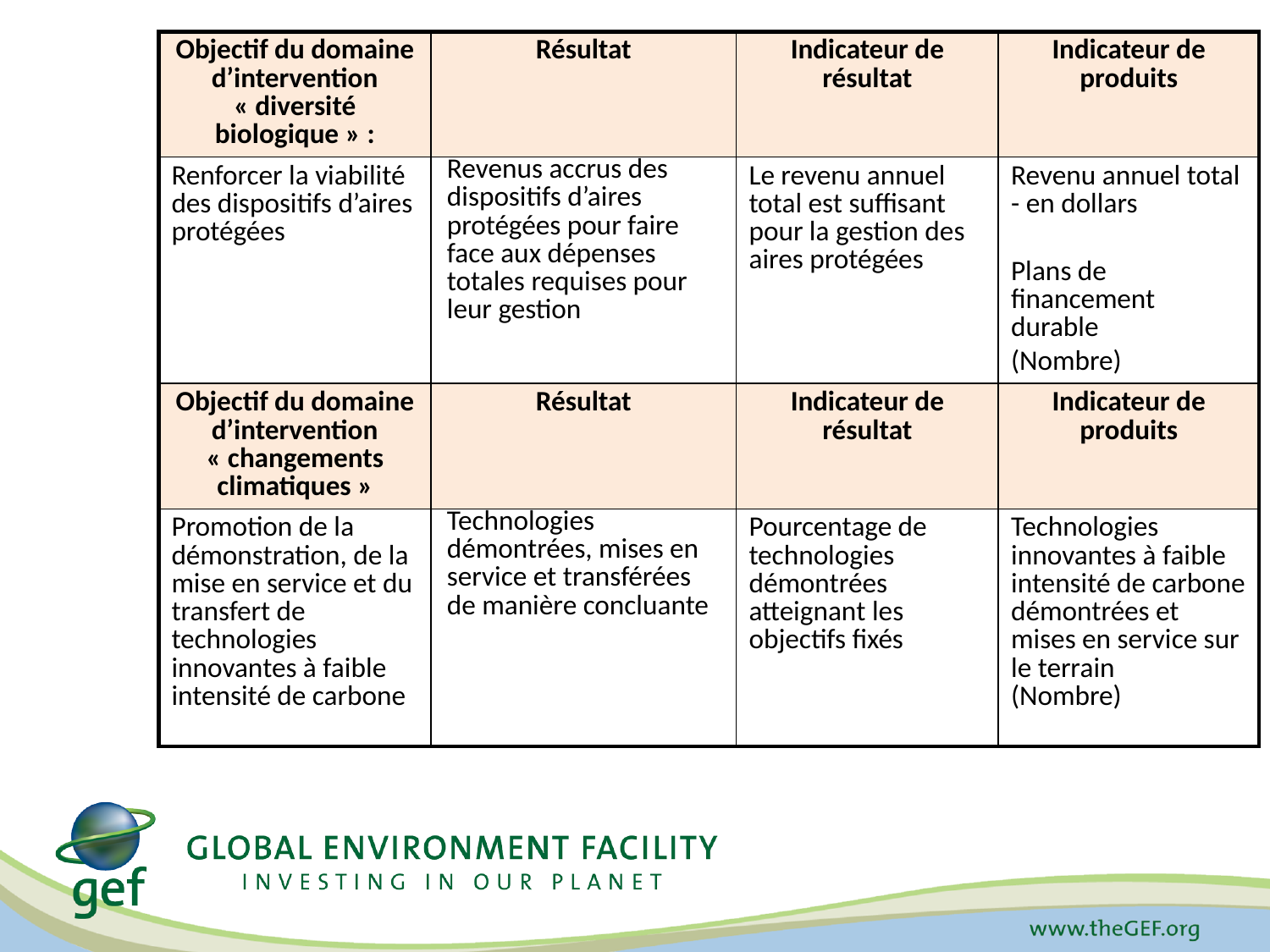

| Objectif du domaine d’intervention « diversité biologique » : | Résultat | Indicateur de résultat | Indicateur de produits |
| --- | --- | --- | --- |
| Renforcer la viabilité des dispositifs d’aires protégées | Revenus accrus des dispositifs d’aires protégées pour faire face aux dépenses totales requises pour leur gestion | Le revenu annuel total est suffisant pour la gestion des aires protégées | Revenu annuel total - en dollars Plans de financement durable (Nombre) |
| Objectif du domaine d’intervention « changements climatiques » | Résultat | Indicateur de résultat | Indicateur de produits |
| Promotion de la démonstration, de la mise en service et du transfert de technologies innovantes à faible intensité de carbone | Technologies démontrées, mises en service et transférées de manière concluante | Pourcentage de technologies démontrées atteignant les objectifs fixés | Technologies innovantes à faible intensité de carbone démontrées et mises en service sur le terrain (Nombre) |